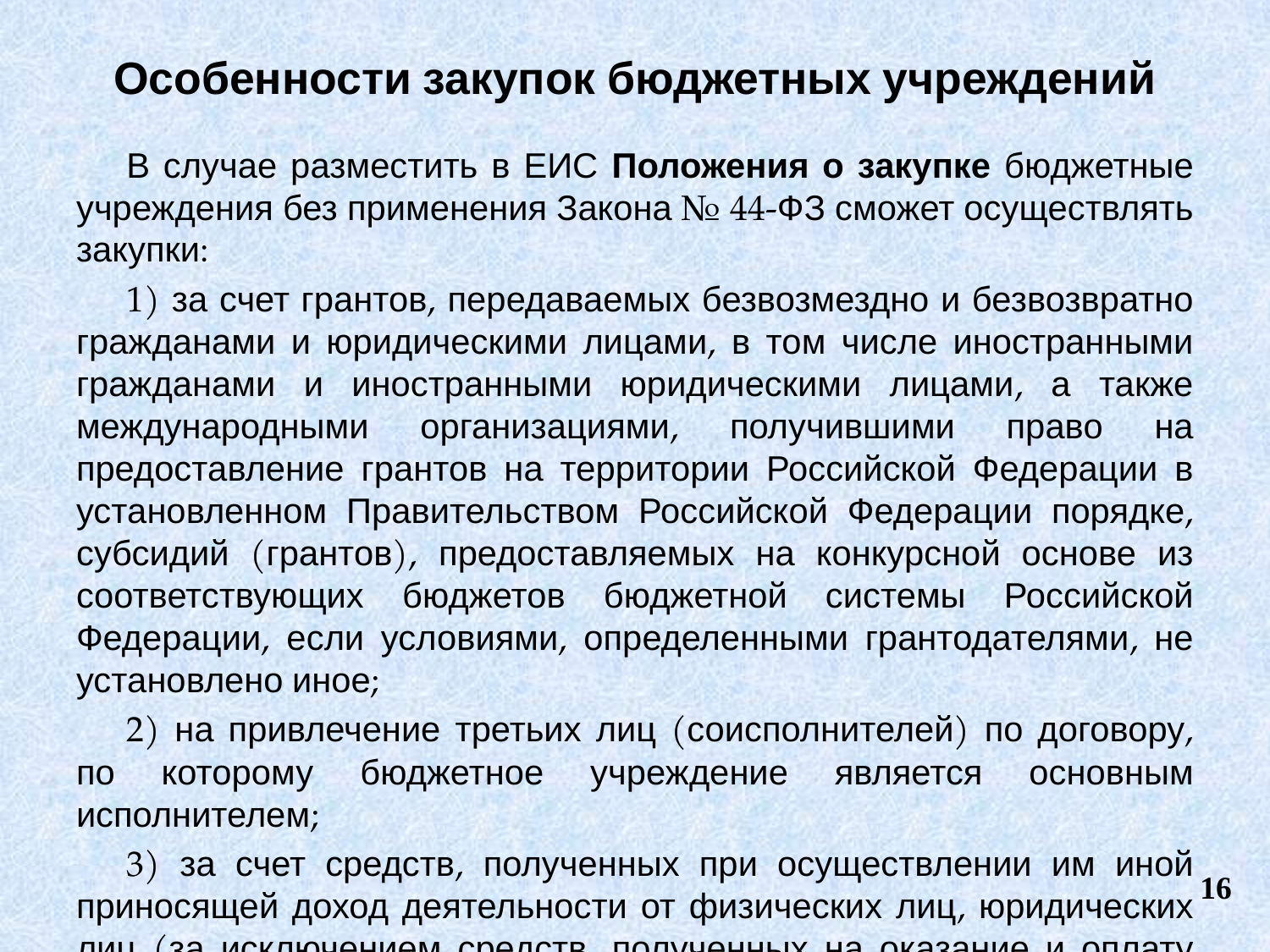

# Особенности закупок бюджетных учреждений
В случае разместить в ЕИС Положения о закупке бюджетные учреждения без применения Закона № 44-ФЗ сможет осуществлять закупки:
1) за счет грантов, передаваемых безвозмездно и безвозвратно гражданами и юридическими лицами, в том числе иностранными гражданами и иностранными юридическими лицами, а также международными организациями, получившими право на предоставление грантов на территории Российской Федерации в установленном Правительством Российской Федерации порядке, субсидий (грантов), предоставляемых на конкурсной основе из соответствующих бюджетов бюджетной системы Российской Федерации, если условиями, определенными грантодателями, не установлено иное;
2) на привлечение третьих лиц (соисполнителей) по договору, по которому бюджетное учреждение является основным исполнителем;
3) за счет средств, полученных при осуществлении им иной приносящей доход деятельности от физических лиц, юридических лиц (за исключением средств, полученных на оказание и оплату медицинской помощи по ОМС).

16